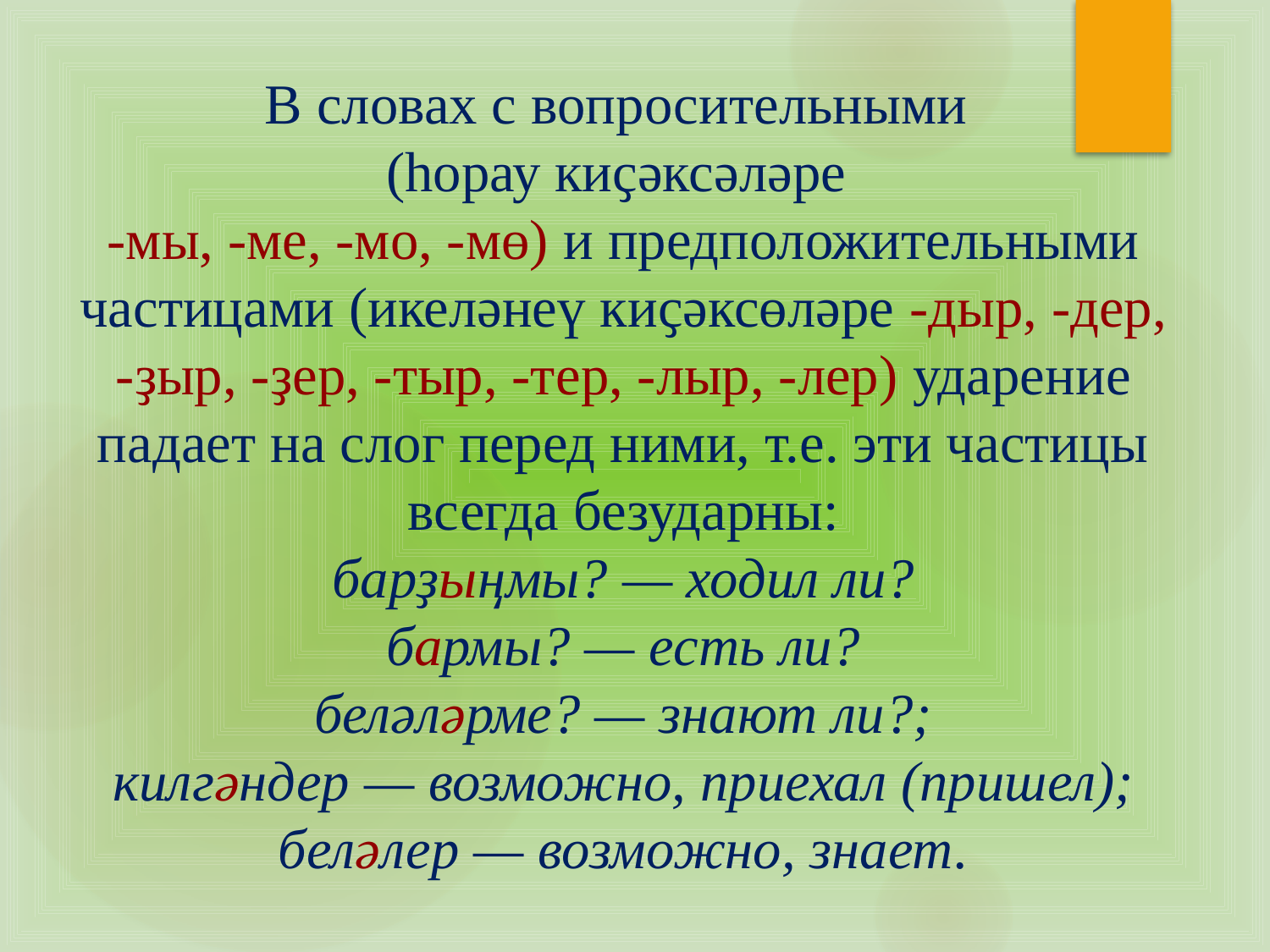

В словах с вопросительными
(һорау киҫәксәләре
-мы, -ме, -мо, -мө) и предположительными частицами (икеләнеү киҫәксөләре -дыр, -дер, -ҙыр, -ҙер, -тыр, -тер, -лыр, -лер) ударение падает на слог перед ними, т.е. эти частицы всегда безударны:
барҙыңмы? — ходил ли?
бармы? — есть ли?
беләләрме? — знают ли?;
килгәндер — возможно, приехал (пришел);
беләлер — возможно, знает.